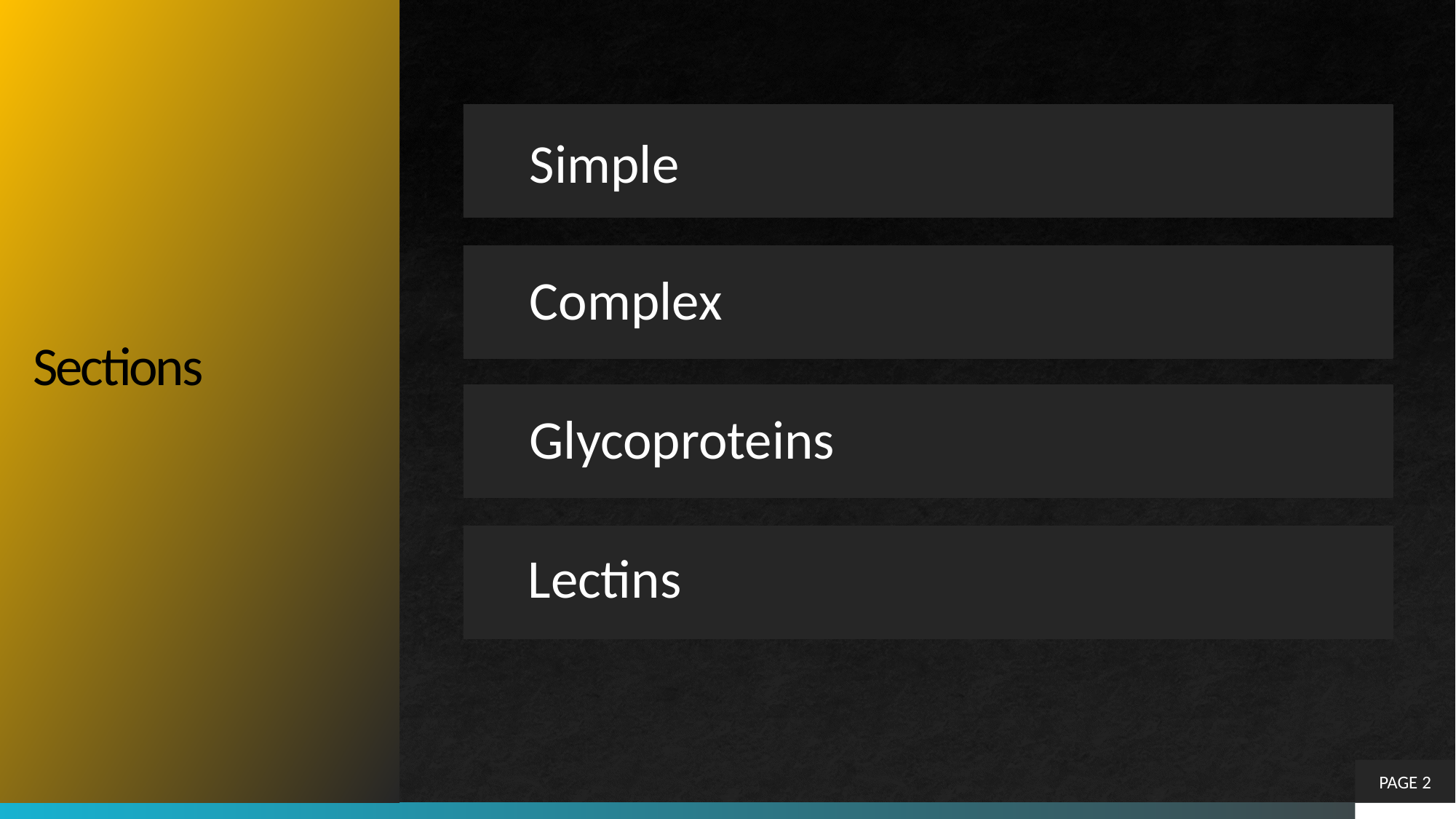

# Sections

Simple

Complex

Glycoproteins
Lectins

PAGE 2